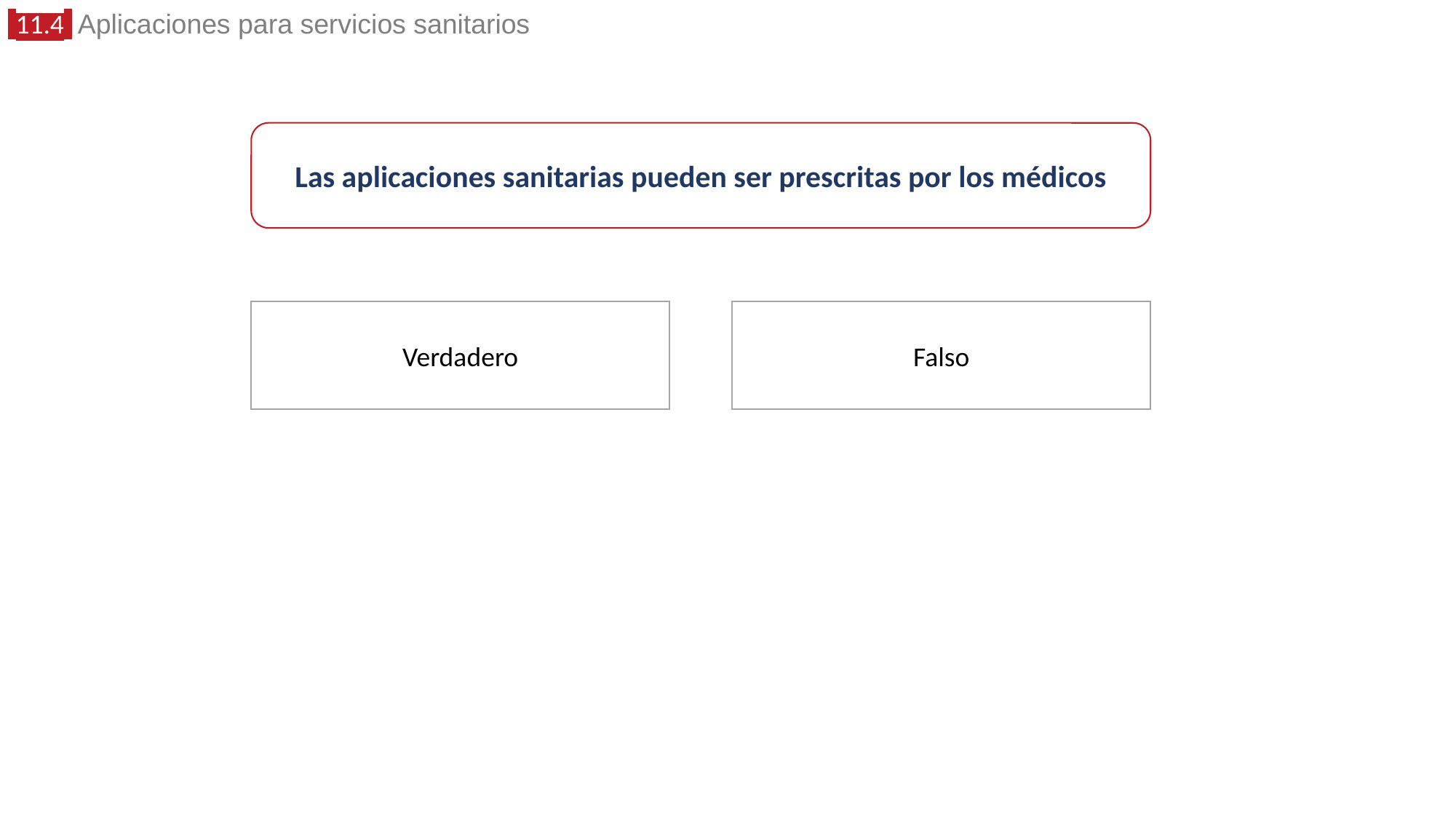

Las aplicaciones sanitarias pueden ser prescritas por los médicos
Verdadero
Falso